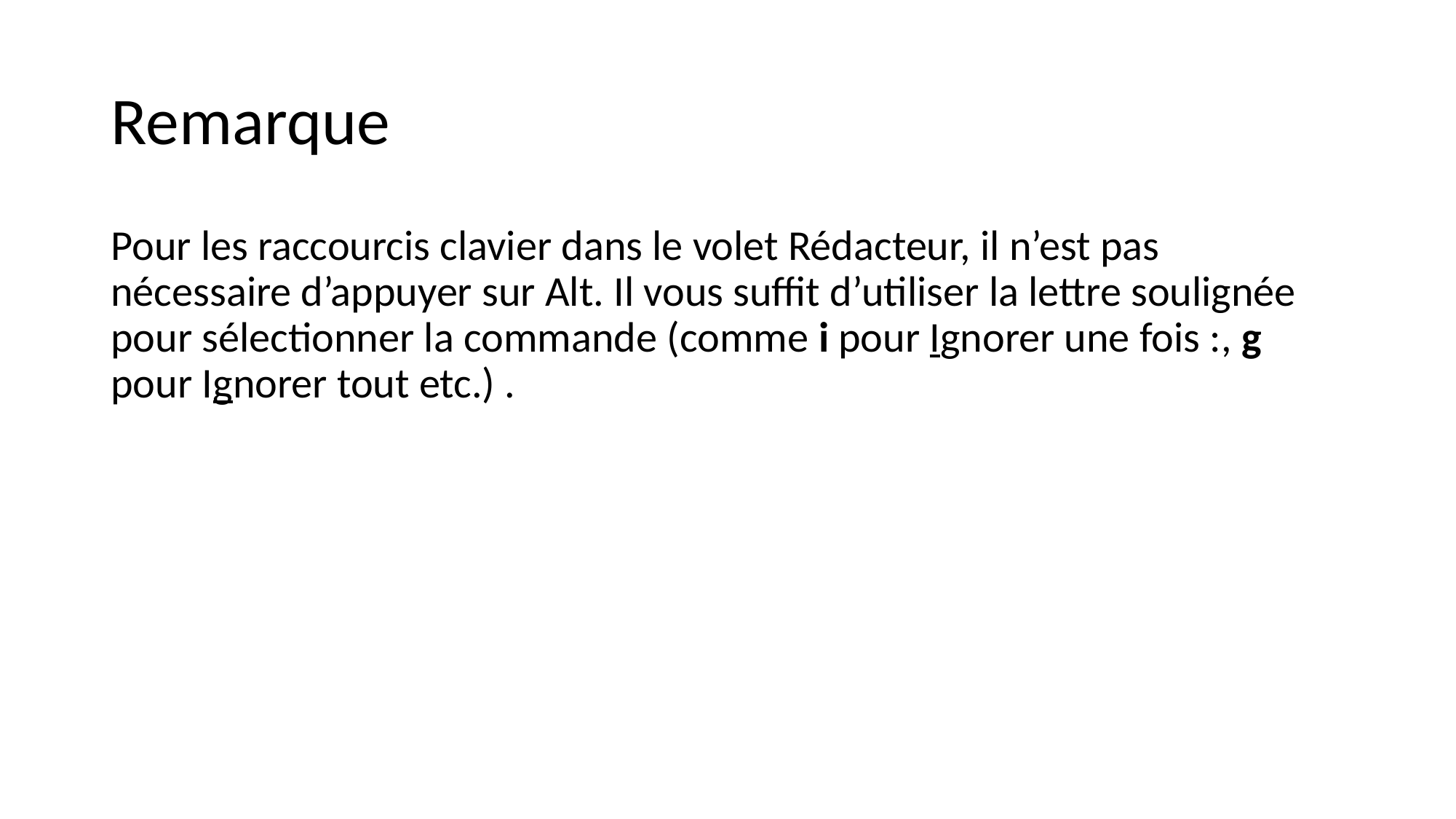

# Remarque
Pour les raccourcis clavier dans le volet Rédacteur, il n’est pas nécessaire d’appuyer sur Alt. Il vous suffit d’utiliser la lettre soulignée pour sélectionner la commande (comme i pour Ignorer une fois :, g pour Ignorer tout etc.) .